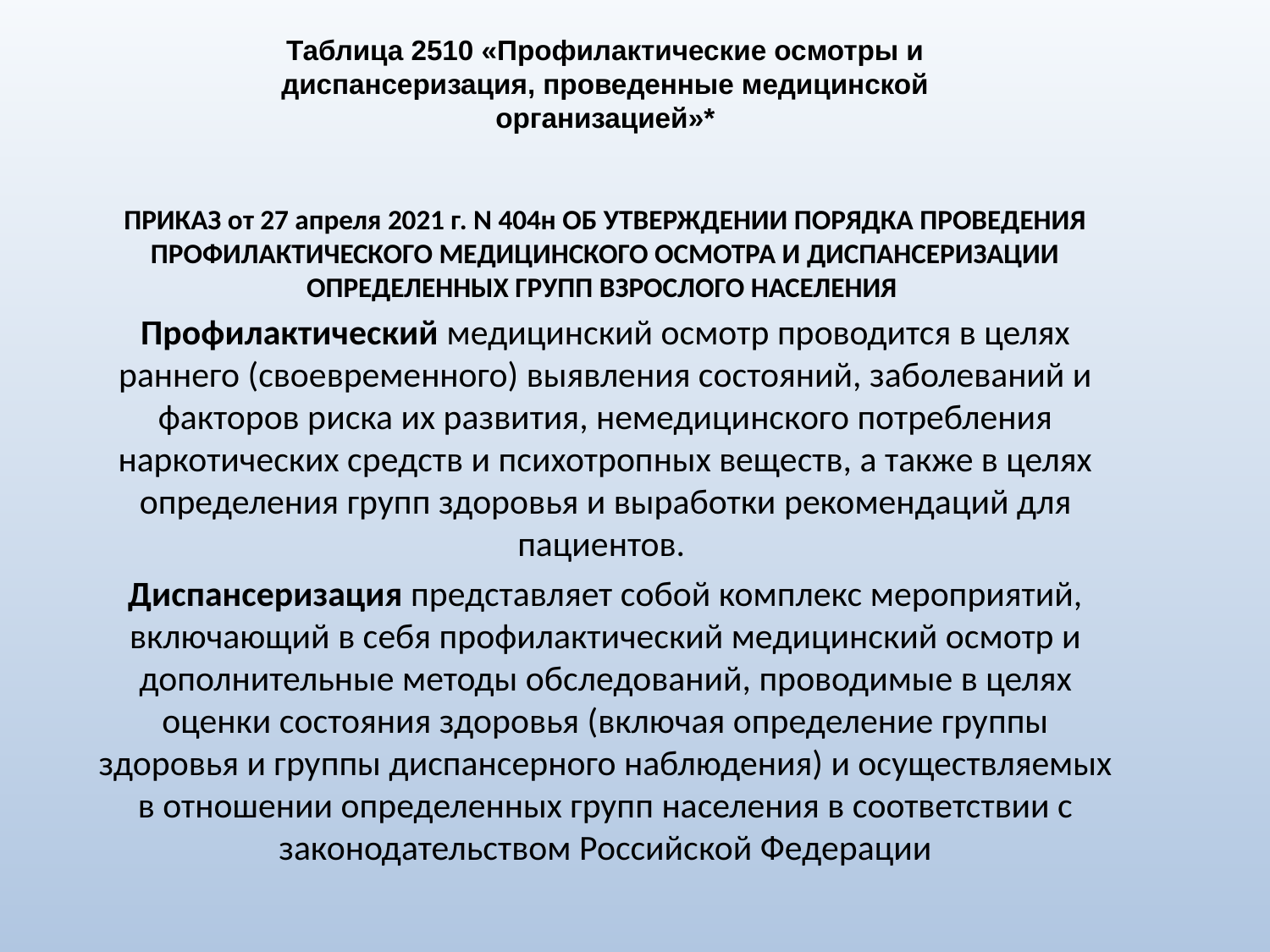

Таблица 2510 «Профилактические осмотры и диспансеризация, проведенные медицинской организацией»*
ПРИКАЗ от 27 апреля 2021 г. N 404н ОБ УТВЕРЖДЕНИИ ПОРЯДКА ПРОВЕДЕНИЯ ПРОФИЛАКТИЧЕСКОГО МЕДИЦИНСКОГО ОСМОТРА И ДИСПАНСЕРИЗАЦИИ ОПРЕДЕЛЕННЫХ ГРУПП ВЗРОСЛОГО НАСЕЛЕНИЯ
Профилактический медицинский осмотр проводится в целях раннего (своевременного) выявления состояний, заболеваний и факторов риска их развития, немедицинского потребления наркотических средств и психотропных веществ, а также в целях определения групп здоровья и выработки рекомендаций для пациентов.
Диспансеризация представляет собой комплекс мероприятий, включающий в себя профилактический медицинский осмотр и дополнительные методы обследований, проводимые в целях оценки состояния здоровья (включая определение группы здоровья и группы диспансерного наблюдения) и осуществляемых в отношении определенных групп населения в соответствии с законодательством Российской Федерации
#